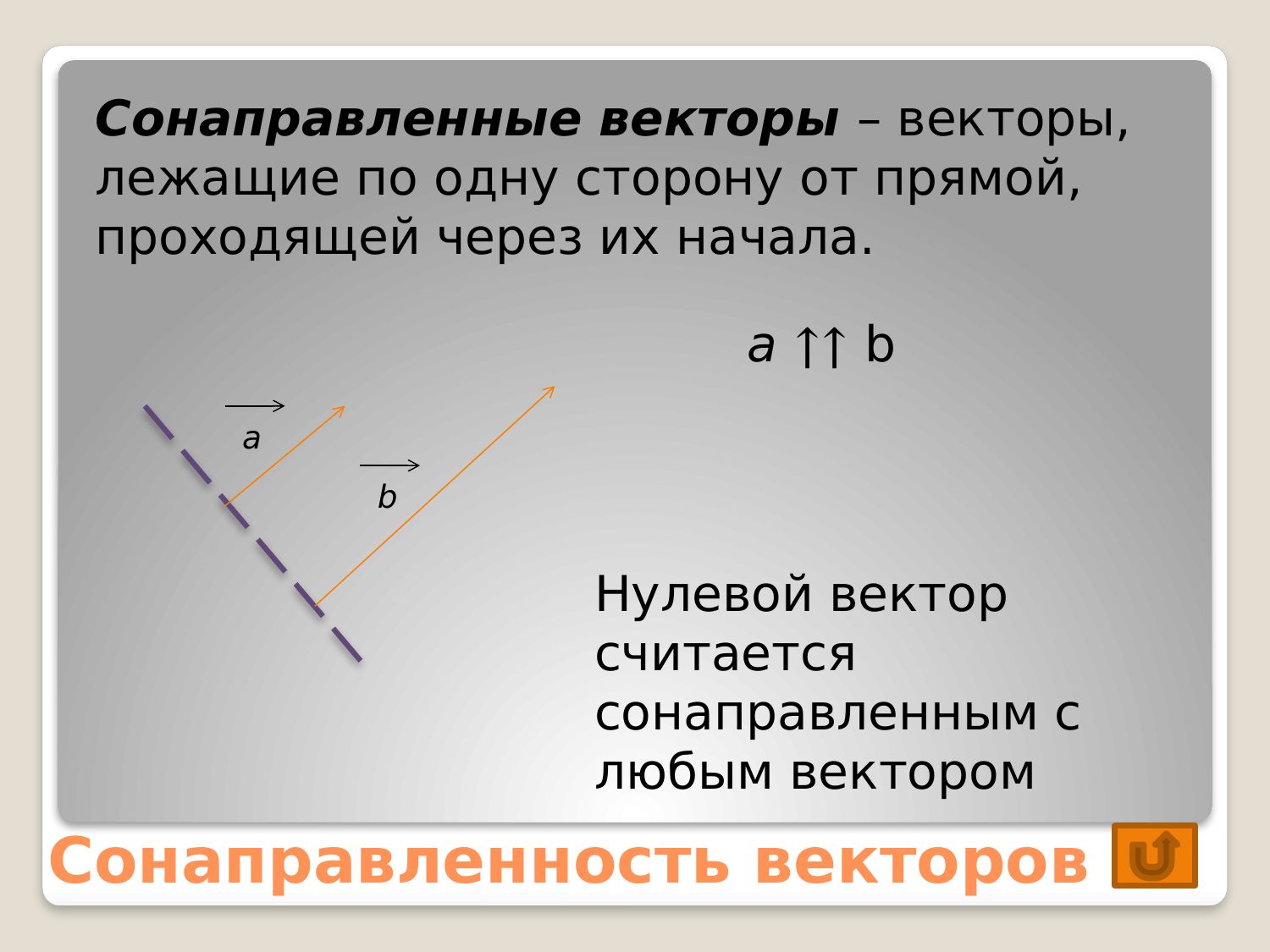

Сонаправленные векторы – векторы, лежащие по одну сторону от прямой, проходящей через их начала.

a ↑↑ b
а
b
Нулевой вектор считается сонаправленным с любым вектором
# Сонаправленность векторов